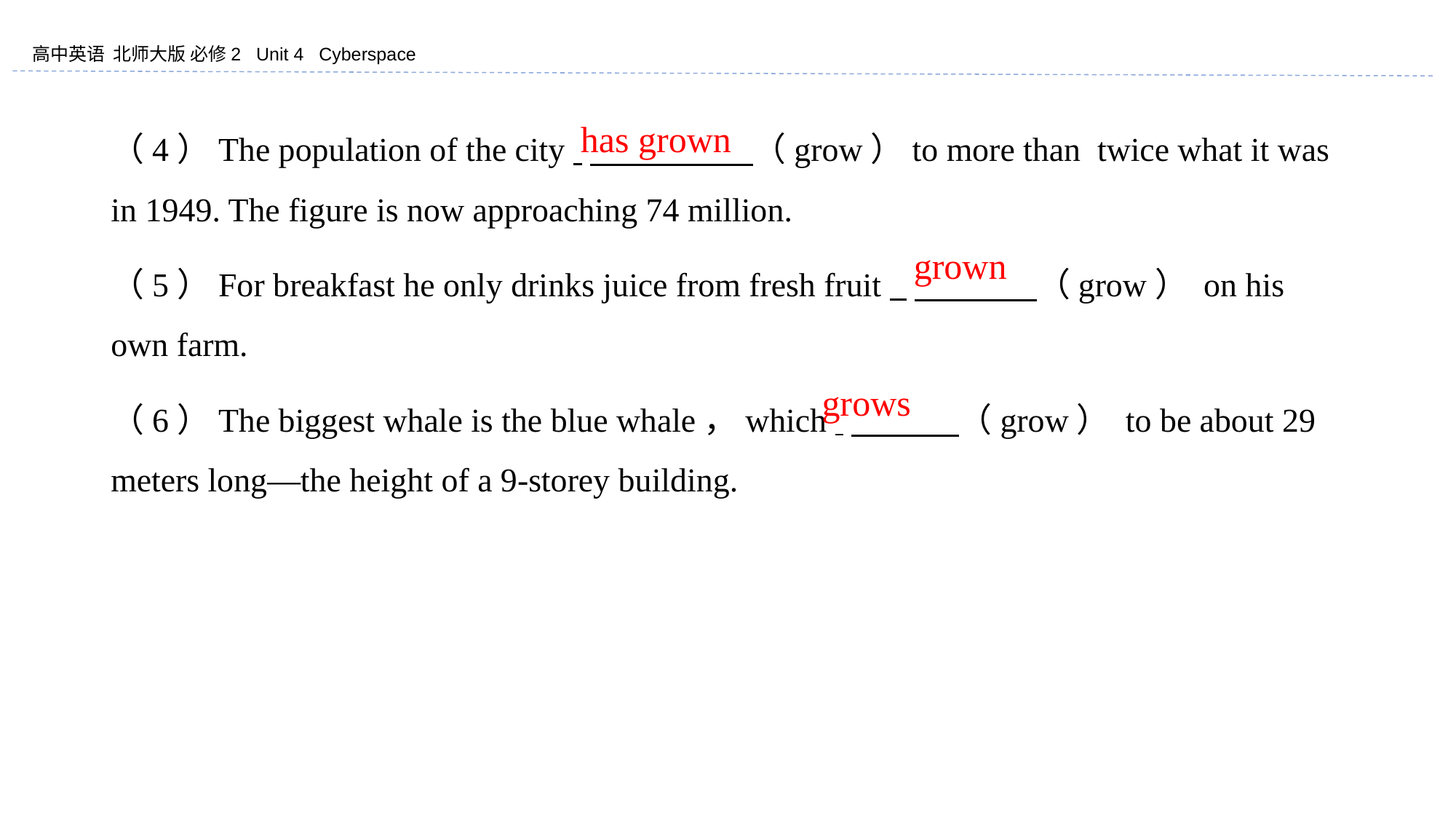

has grown

（4）The population of the city  　　　　    （grow）to more than  twice what it was in 1949. The figure is now approaching 74 million.
（5）For breakfast he only drinks juice from fresh fruit   　　　   （grow） on his own farm.
（6）The biggest whale is the blue whale，which  　　　 （grow） to be about 29 meters long—the height of a 9-storey building.

　grown

　grows